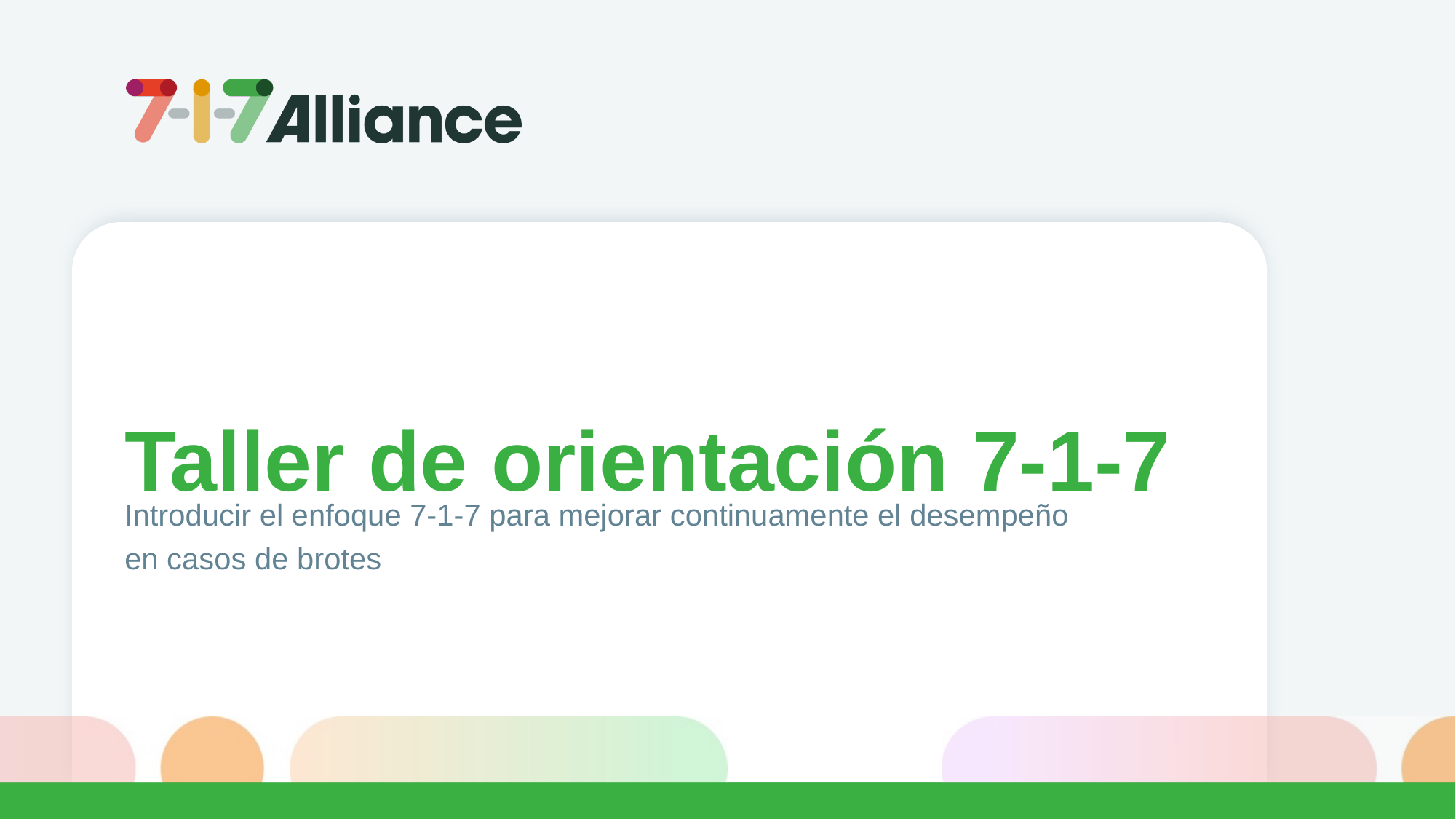

Taller de orientación 7-1-7
Introducir el enfoque 7-1-7 para mejorar continuamente el desempeño en casos de brotes